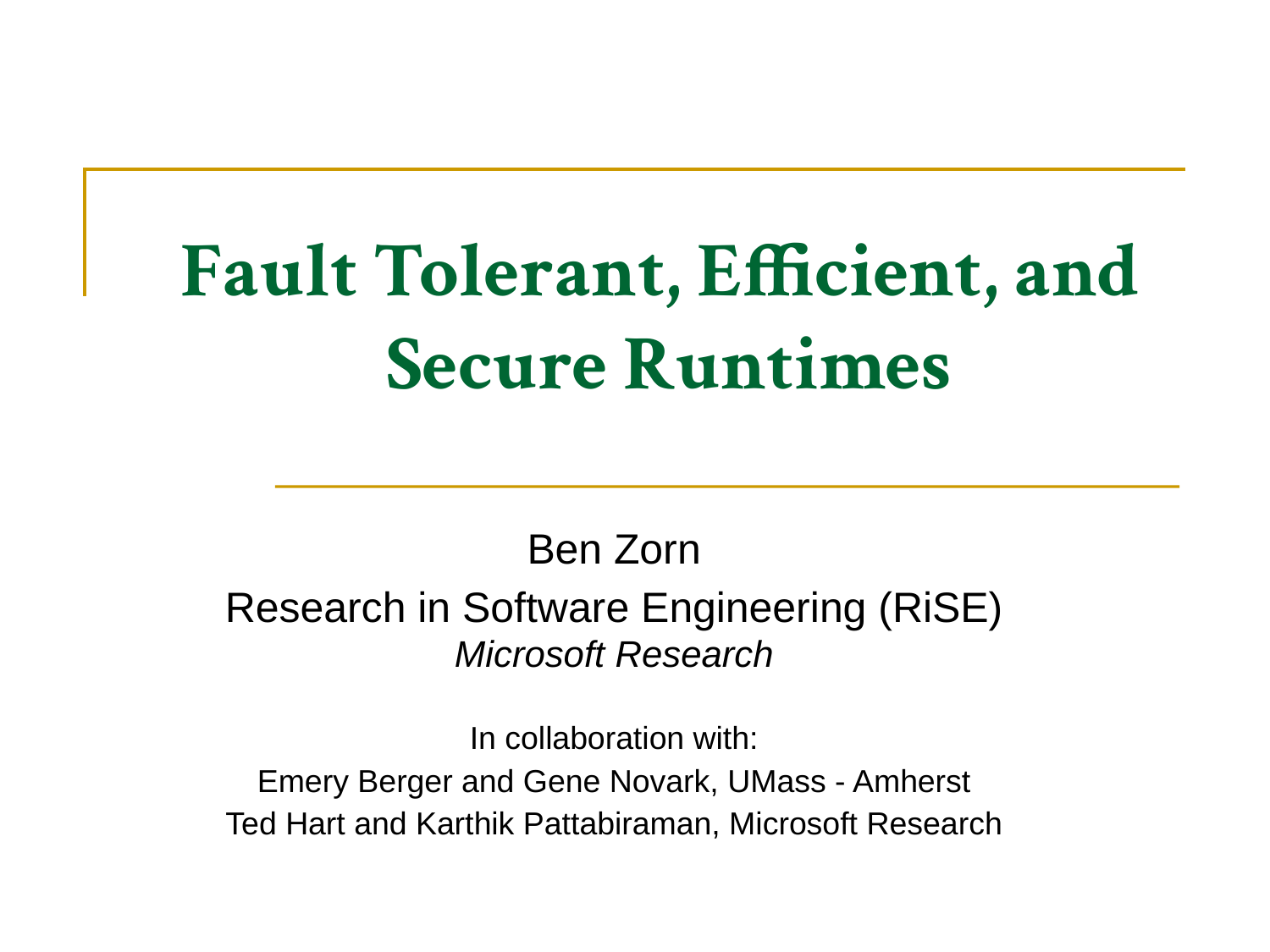

# Fault Tolerant, Efficient, and Secure Runtimes
Ben Zorn
Research in Software Engineering (RiSE)
Microsoft Research
In collaboration with:
Emery Berger and Gene Novark, UMass - Amherst
Ted Hart and Karthik Pattabiraman, Microsoft Research